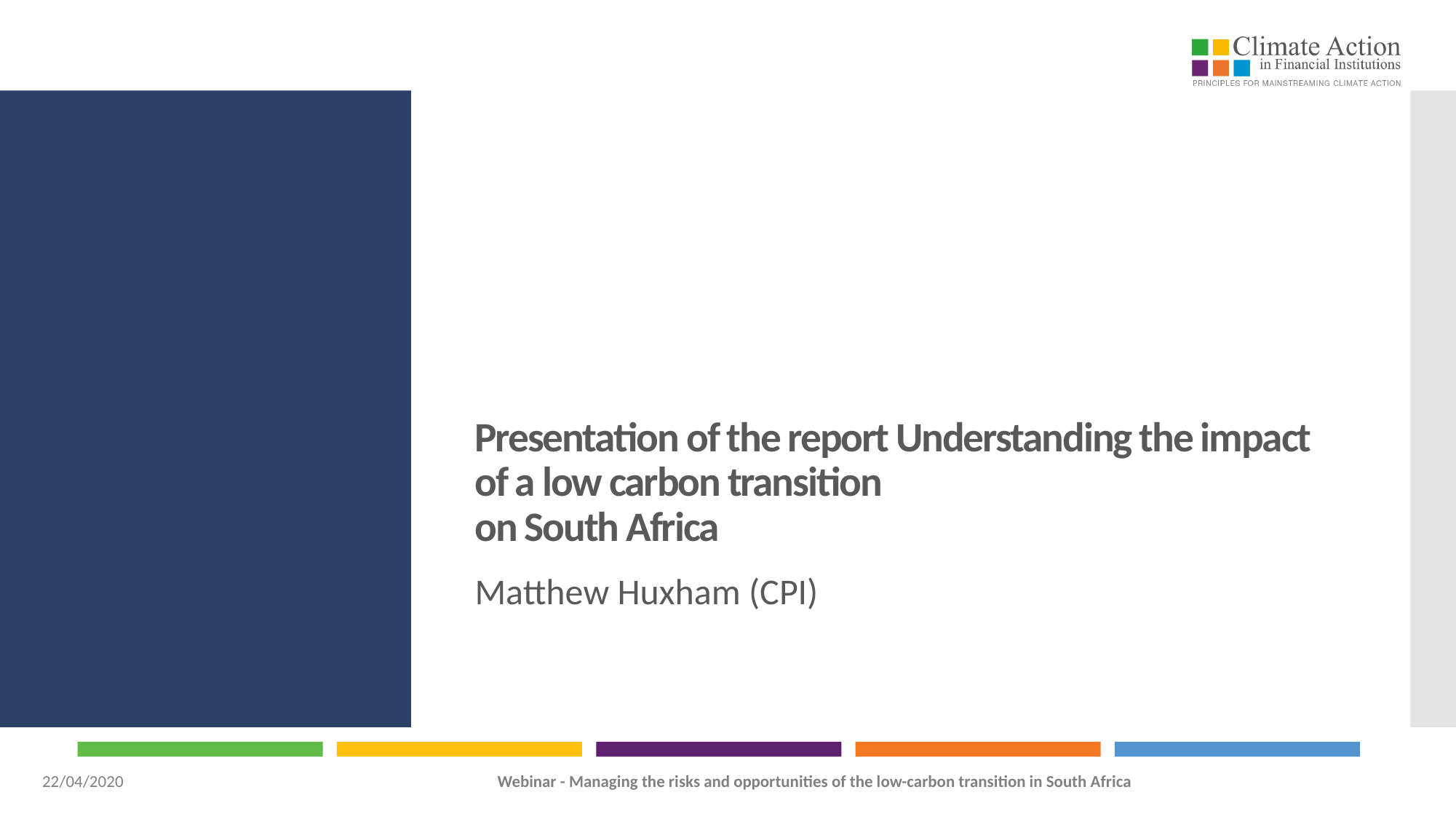

# Presentation of the report Understanding the impact of a low carbon transition on South Africa
Matthew Huxham (CPI)
22/04/2020
Webinar - Managing the risks and opportunities of the low-carbon transition in South Africa